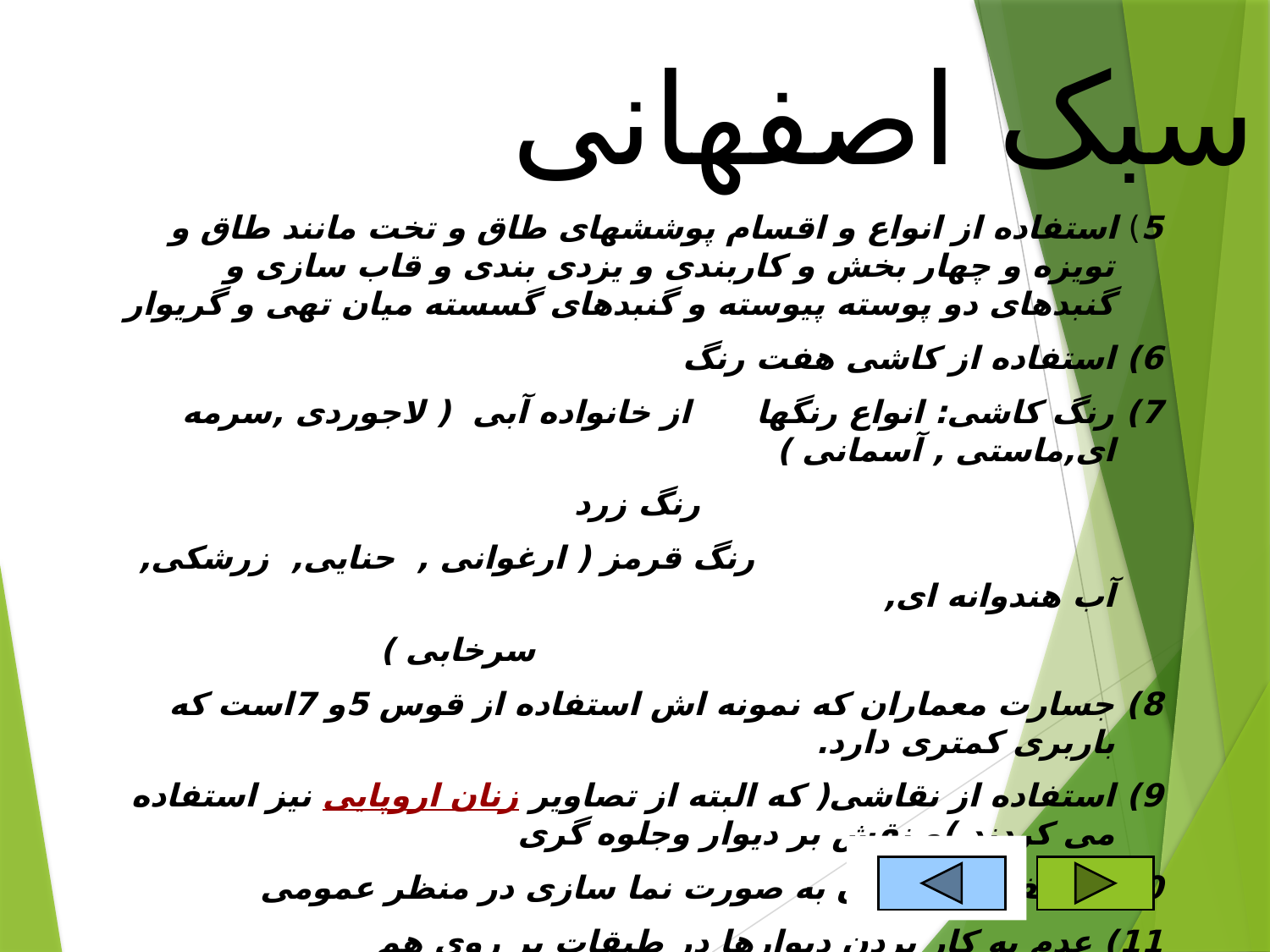

سبک اصفهانی
5) استفاده از انواع و اقسام پوششهای طاق و تخت مانند طاق و تویزه و چهار بخش و کاربندی و یزدی بندی و قاب سازی و گنبدهای دو پوسته پیوسته و گنبدهای گسسته میان تهی و گریوار
6) استفاده از کاشی هفت رنگ
7) رنگ کاشی: انواع رنگها      از خانواده آبی  ( لاجوردی ,سرمه ای,ماستی , آسمانی )
                                          رنگ زرد
          	                           رنگ قرمز ( ارغوانی ,  حنایی,  زرشکی,  آب هندوانه ای,
                                                         سرخابی )
8) جسارت معماران که نمونه اش استفاده از قوس 5و 7است که باربری کمتری دارد.
9) استفاده از نقاشی( که البته از تصاویر زنان اروپایی نیز استفاده می کردند )و نقش بر دیوار وجلوه گری
10) استفاده از ایوان به صورت نما سازی در منظر عمومی
11) عدم به کار بردن دیوارها در طبقات بر روی هم

186